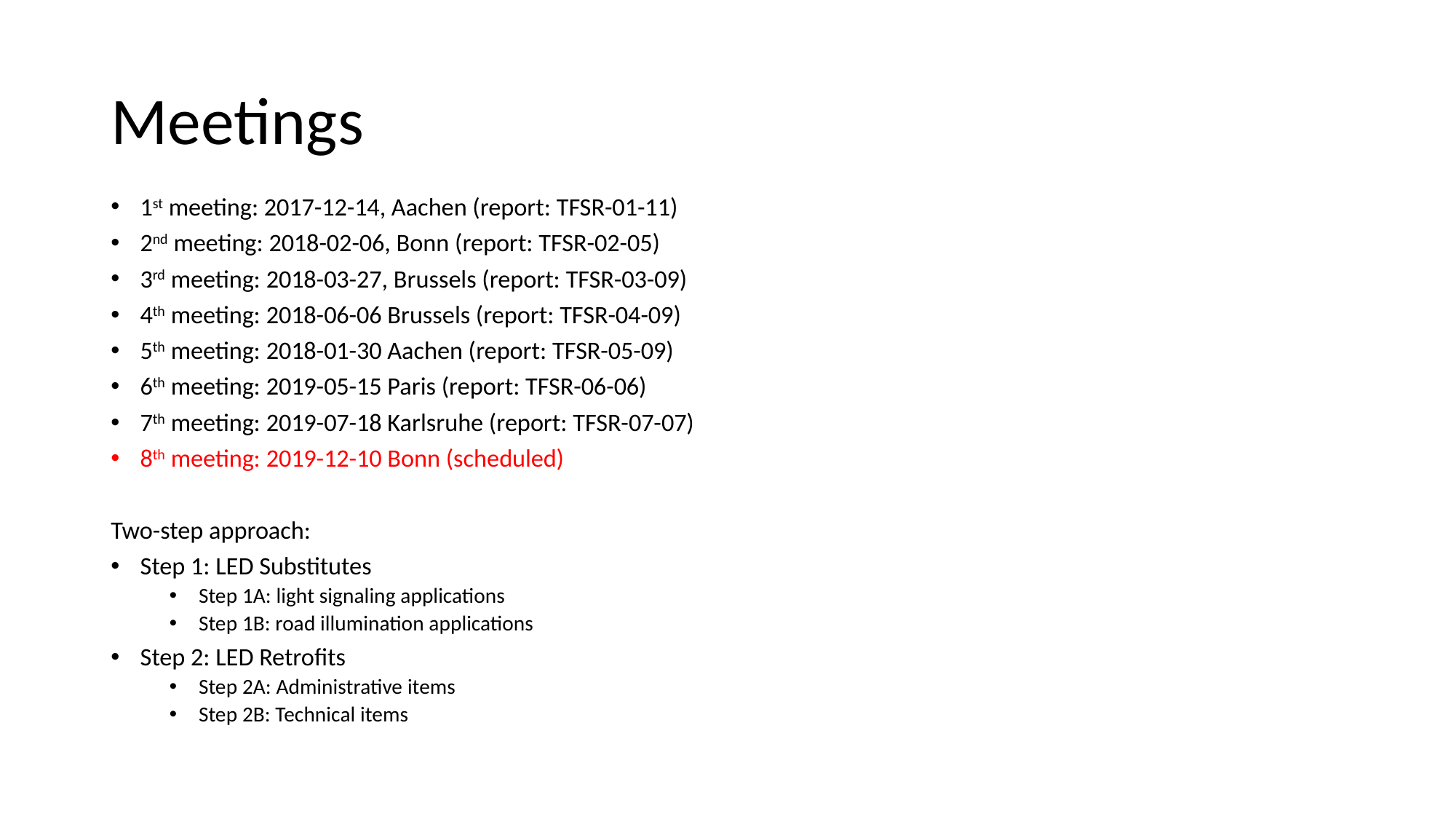

# Meetings
1st meeting: 2017-12-14, Aachen (report: TFSR-01-11)
2nd meeting: 2018-02-06, Bonn (report: TFSR-02-05)
3rd meeting: 2018-03-27, Brussels (report: TFSR-03-09)
4th meeting: 2018-06-06 Brussels (report: TFSR-04-09)
5th meeting: 2018-01-30 Aachen (report: TFSR-05-09)
6th meeting: 2019-05-15 Paris (report: TFSR-06-06)
7th meeting: 2019-07-18 Karlsruhe (report: TFSR-07-07)
8th meeting: 2019-12-10 Bonn (scheduled)

Two-step approach:
Step 1: LED Substitutes
Step 1A: light signaling applications
Step 1B: road illumination applications
Step 2: LED Retrofits
Step 2A: Administrative items
Step 2B: Technical items